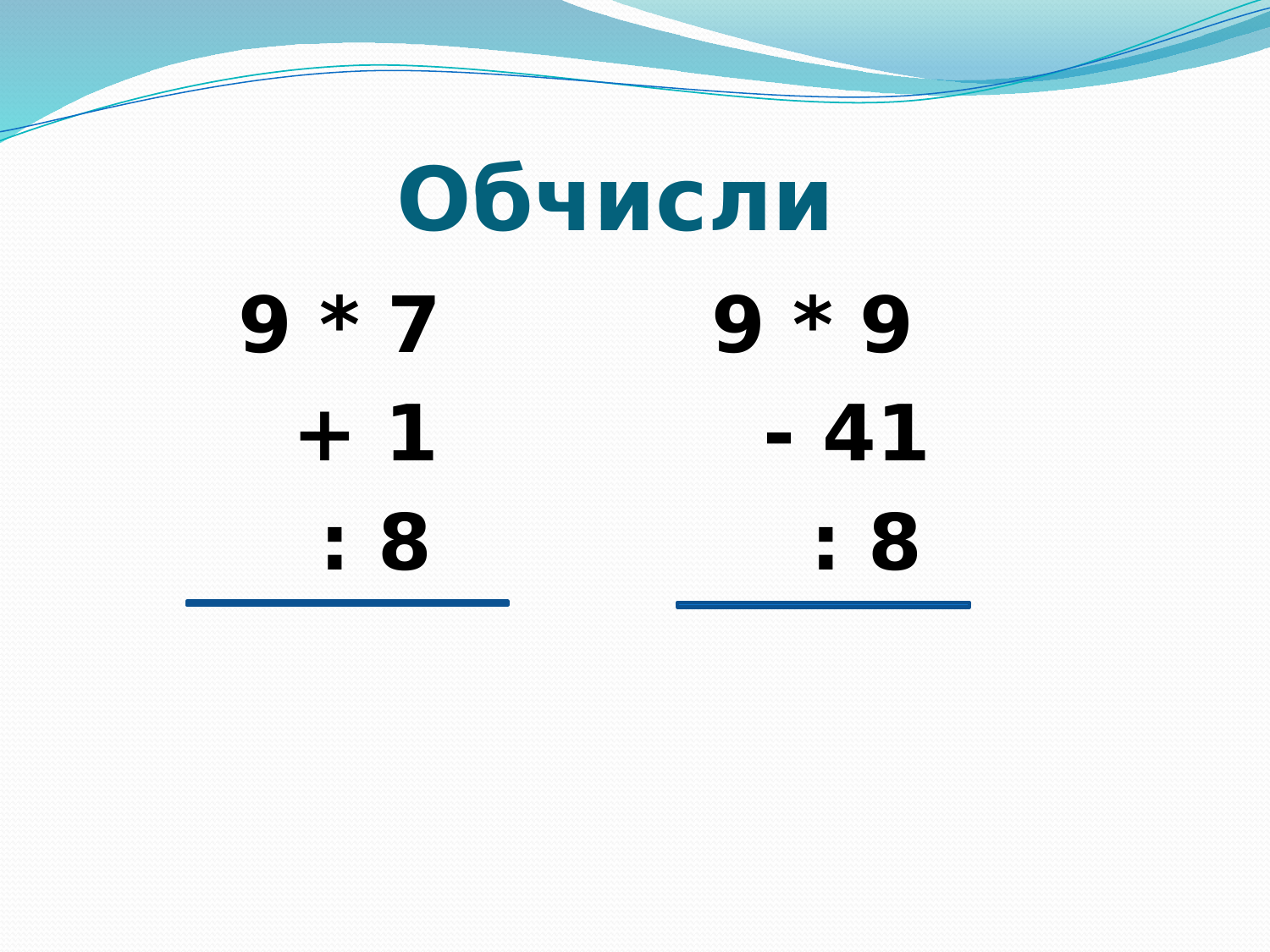

# Обчисли
      9 * 7          9 * 9
        + 1            - 41
         : 8              : 8